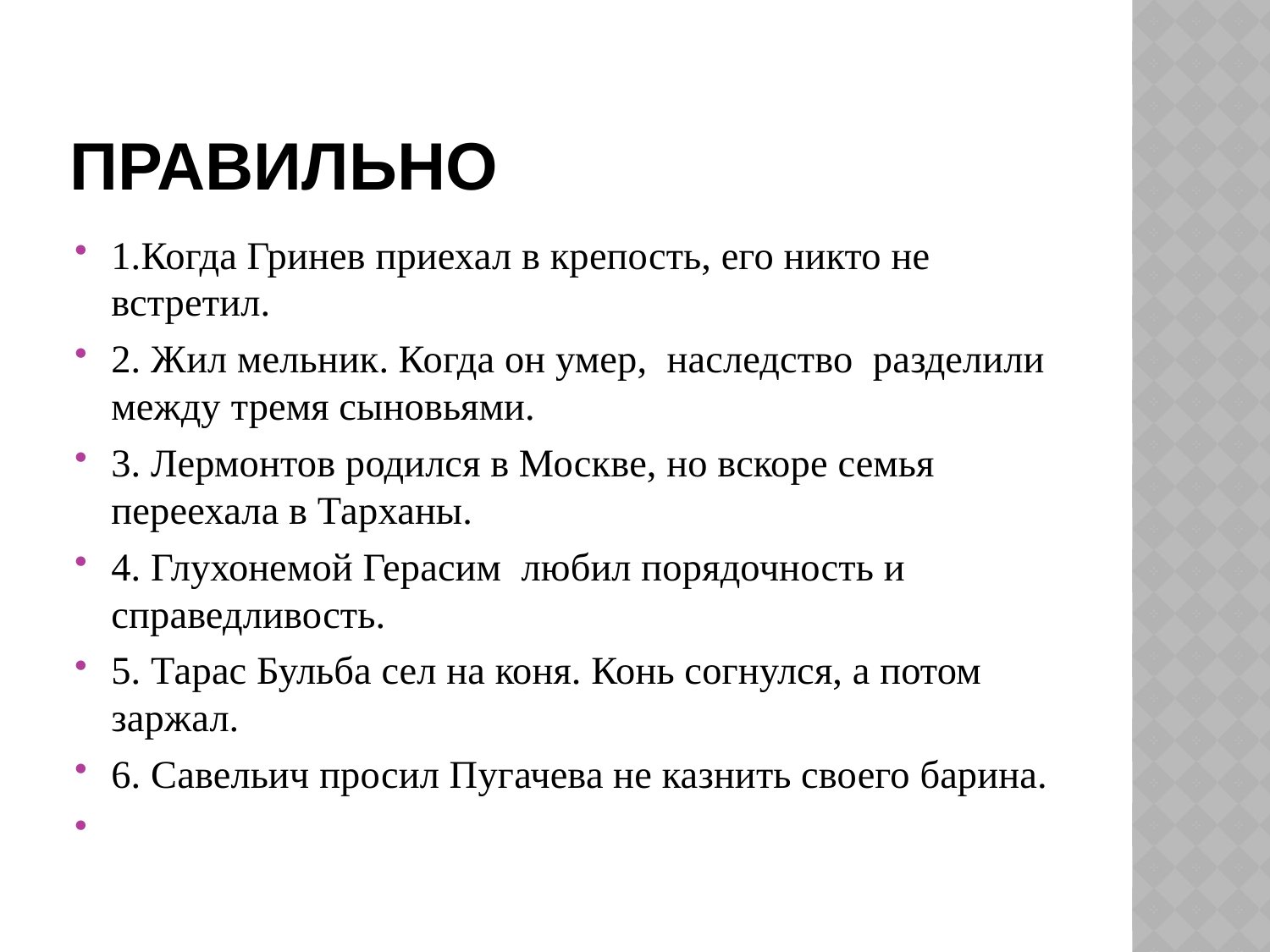

# Правильно
1.Когда Гринев приехал в крепость, его никто не встретил.
2. Жил мельник. Когда он умер,  наследство  разделили между тремя сыновьями.
3. Лермонтов родился в Москве, но вскоре семья переехала в Тарханы.
4. Глухонемой Герасим  любил порядочность и справедливость.
5. Тарас Бульба сел на коня. Конь согнулся, а потом  заржал.
6. Савельич просил Пугачева не казнить своего барина.